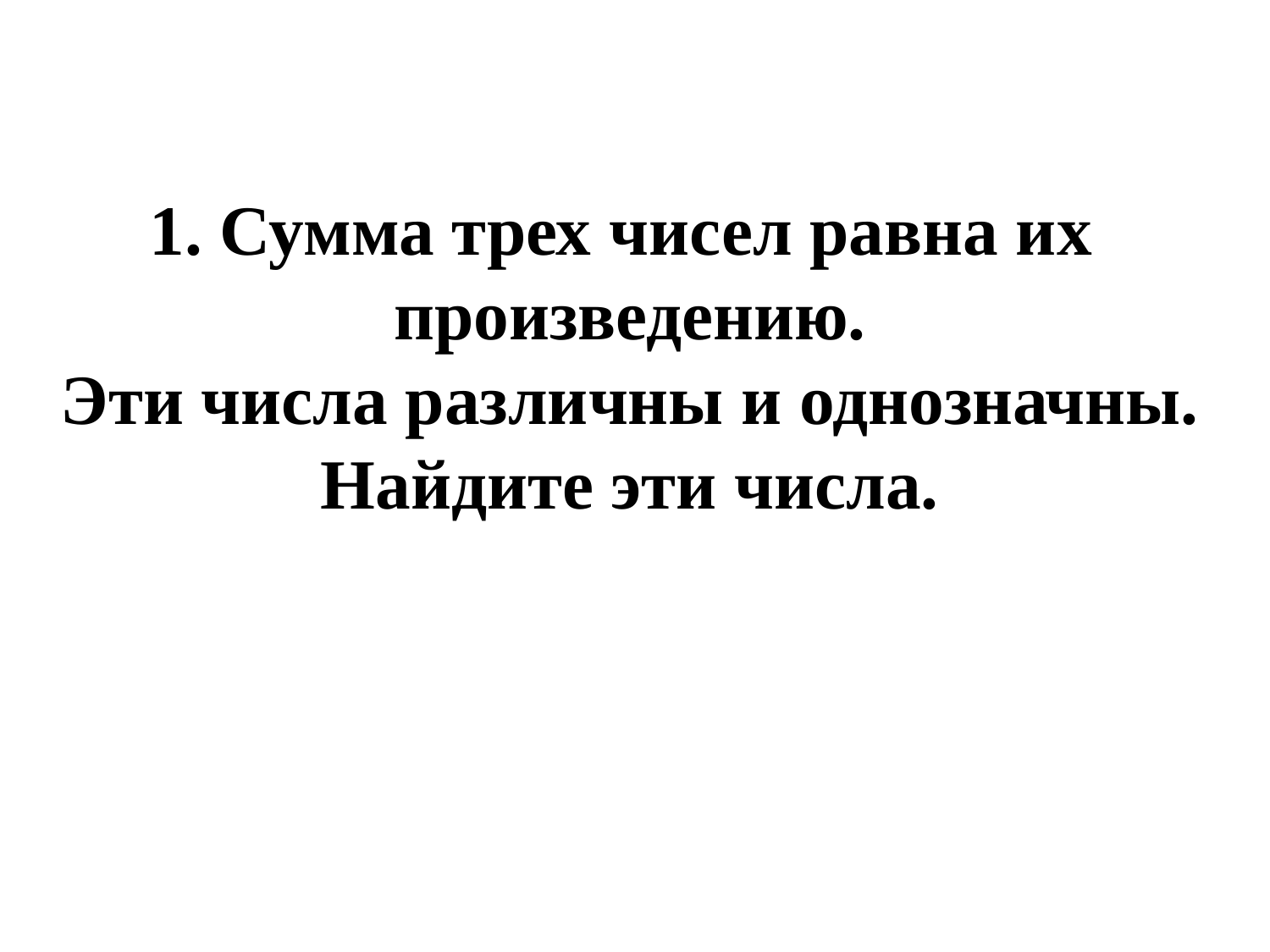

#
1. Сумма трех чисел равна их
произведению.
 Эти числа различны и однозначны.
Найдите эти числа.